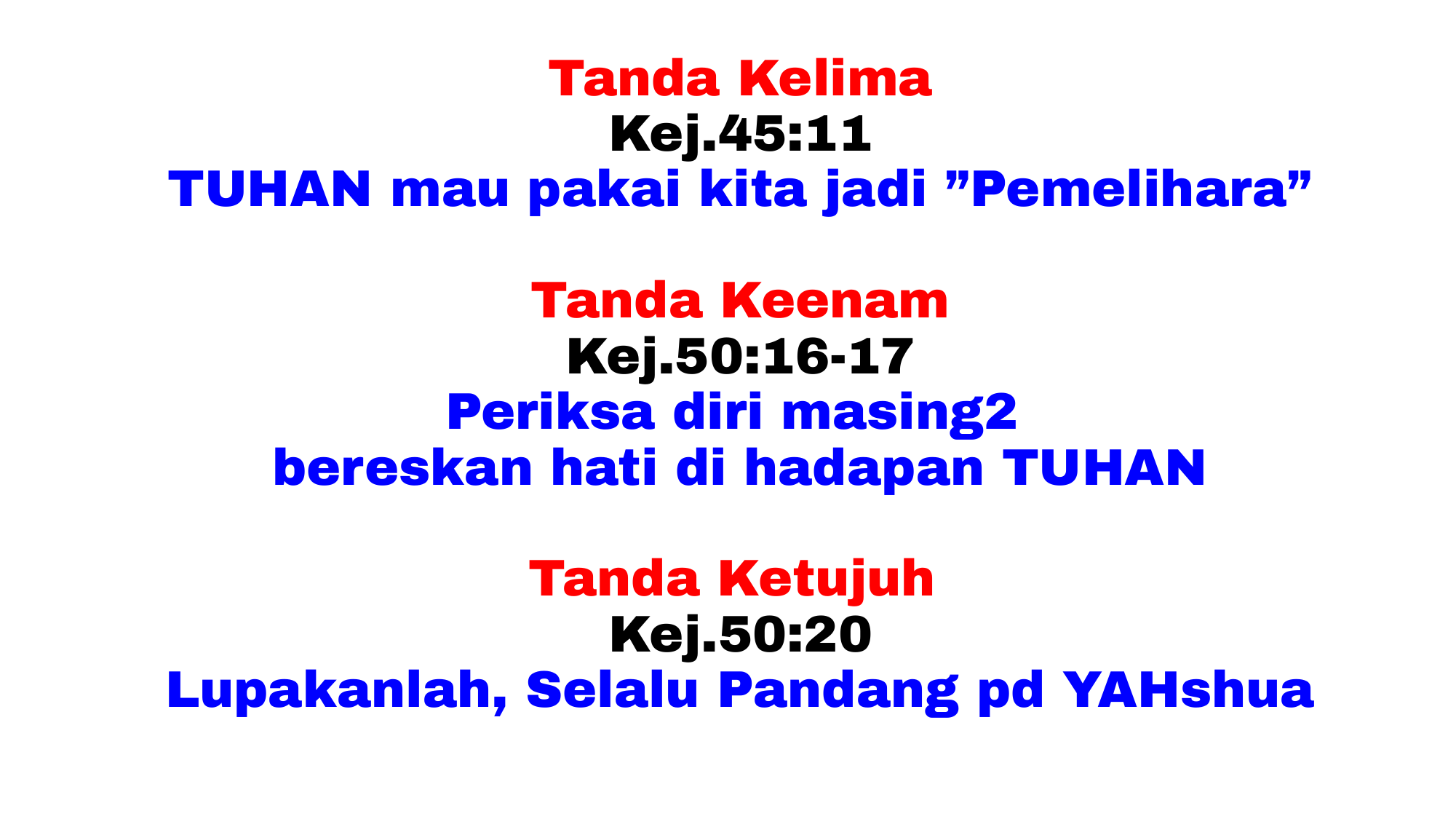

Tanda Kelima
Kej.45:11
TUHAN mau pakai kita jadi ”Pemelihara”

Tanda Keenam
Kej.50:16-17
Periksa diri masing2
bereskan hati di hadapan TUHAN

Tanda Ketujuh
Kej.50:20
Lupakanlah, Selalu Pandang pd YAHshua